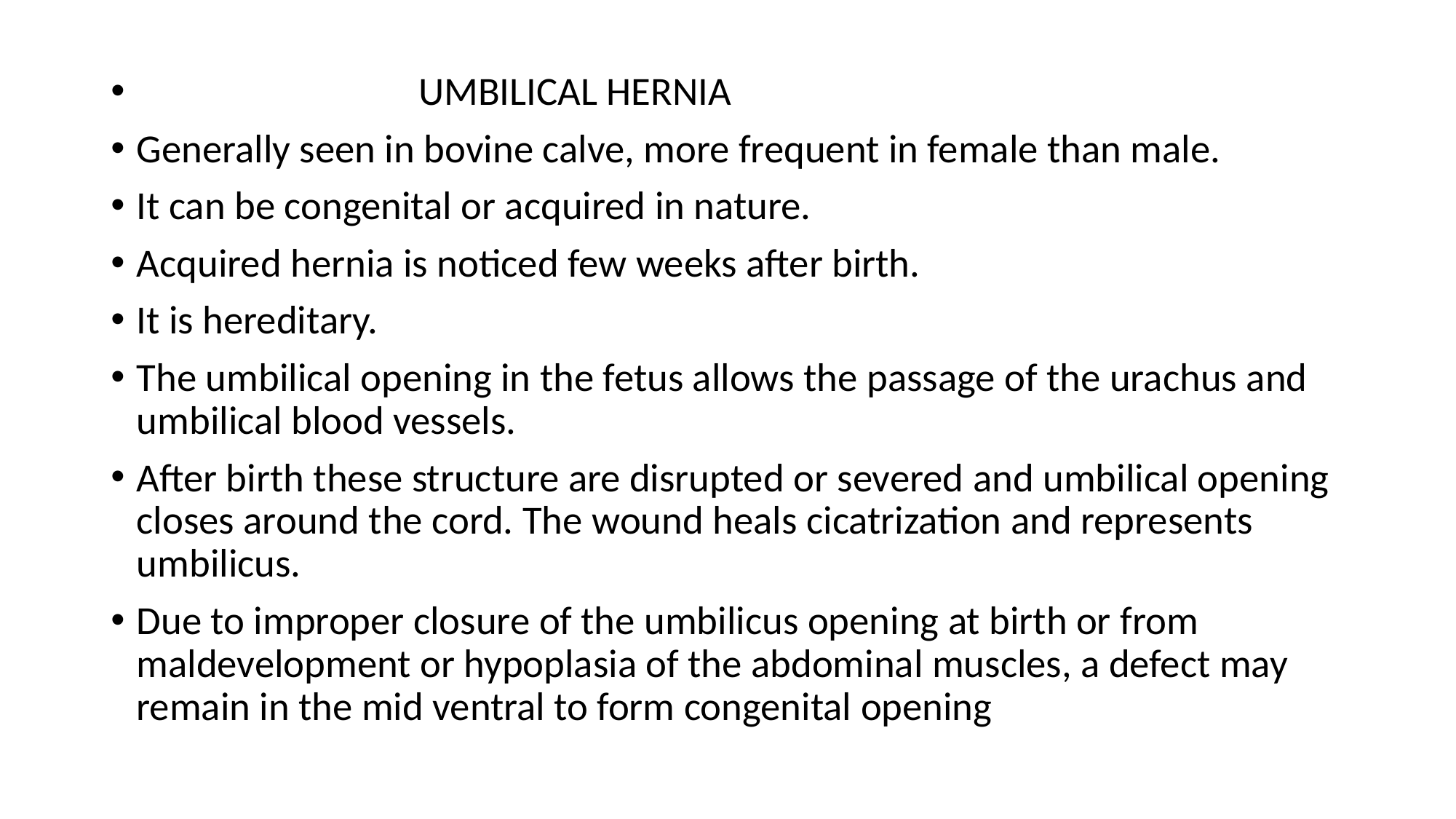

UMBILICAL HERNIA
Generally seen in bovine calve, more frequent in female than male.
It can be congenital or acquired in nature.
Acquired hernia is noticed few weeks after birth.
It is hereditary.
The umbilical opening in the fetus allows the passage of the urachus and umbilical blood vessels.
After birth these structure are disrupted or severed and umbilical opening closes around the cord. The wound heals cicatrization and represents umbilicus.
Due to improper closure of the umbilicus opening at birth or from maldevelopment or hypoplasia of the abdominal muscles, a defect may remain in the mid ventral to form congenital opening